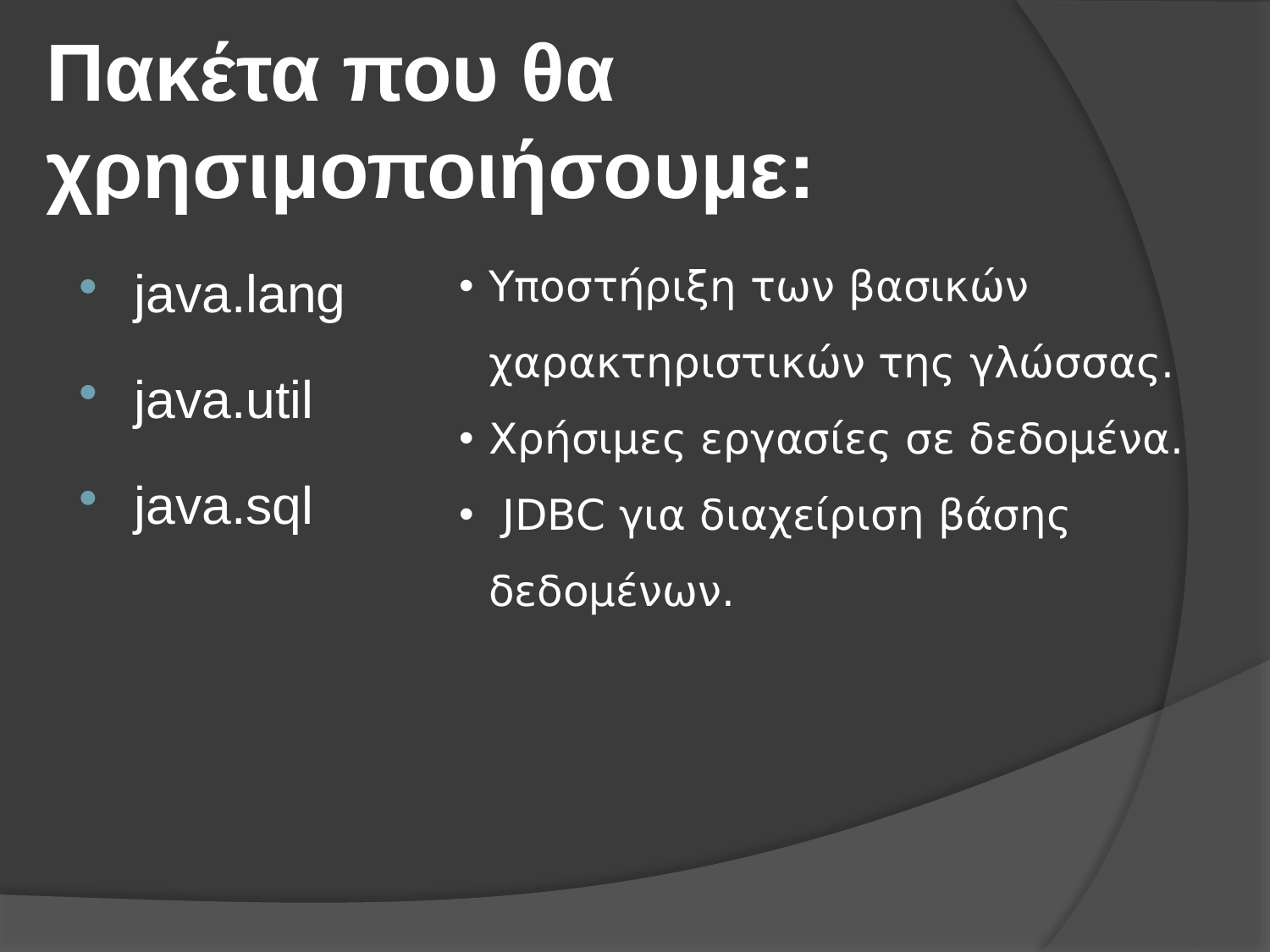

# Πακέτα που θα χρησιμοποιήσουμε:
java.lang
java.util
java.sql

Υποστήριξη των βασικών χαρακτηριστικών της γλώσσας.
Χρήσιμες εργασίες σε δεδομένα.
 JDBC για διαχείριση βάσης δεδομένων.